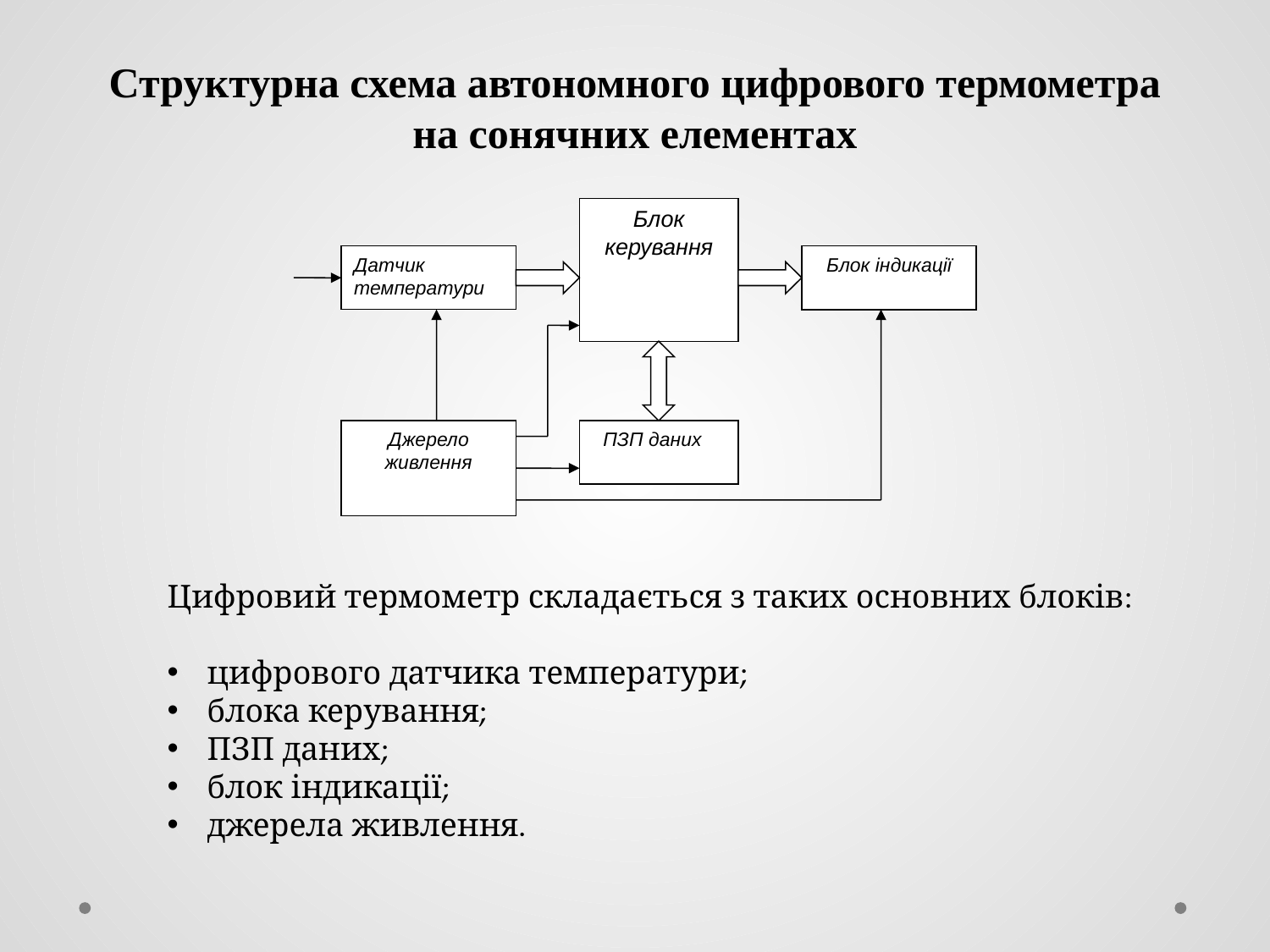

Структурна схема автономного цифрового термометра на сонячних елементах

Блок керування
Датчик температури
Блок індикації

Джерело живлення

  ПЗП даних

Цифровий термометр складається з таких основних блоків:

цифрового датчика температури;
блока керування;
ПЗП даних;
блок індикації;
джерела живлення.